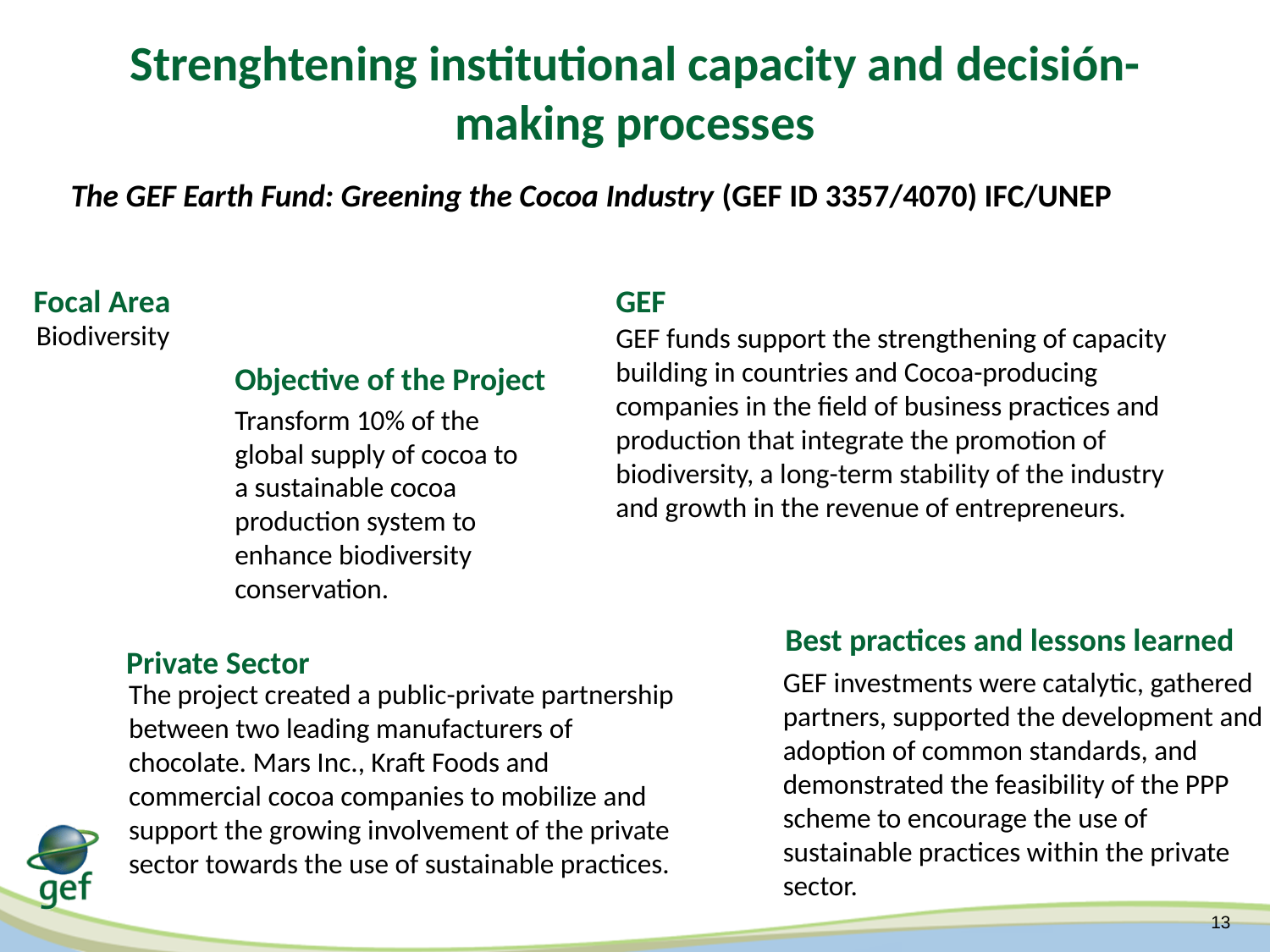

# Strenghtening institutional capacity and decisión-making processes
The GEF Earth Fund: Greening the Cocoa Industry (GEF ID 3357/4070) IFC/UNEP
Focal Area
GEF
Biodiversity
GEF funds support the strengthening of capacity building in countries and Cocoa-producing companies in the field of business practices and production that integrate the promotion of biodiversity, a long-term stability of the industry and growth in the revenue of entrepreneurs.
Objective of the Project
Transform 10% of the global supply of cocoa to a sustainable cocoa production system to enhance biodiversity conservation.
Best practices and lessons learned
Private Sector
GEF investments were catalytic, gathered partners, supported the development and adoption of common standards, and demonstrated the feasibility of the PPP scheme to encourage the use of sustainable practices within the private sector.
The project created a public-private partnership between two leading manufacturers of chocolate. Mars Inc., Kraft Foods and commercial cocoa companies to mobilize and support the growing involvement of the private sector towards the use of sustainable practices.